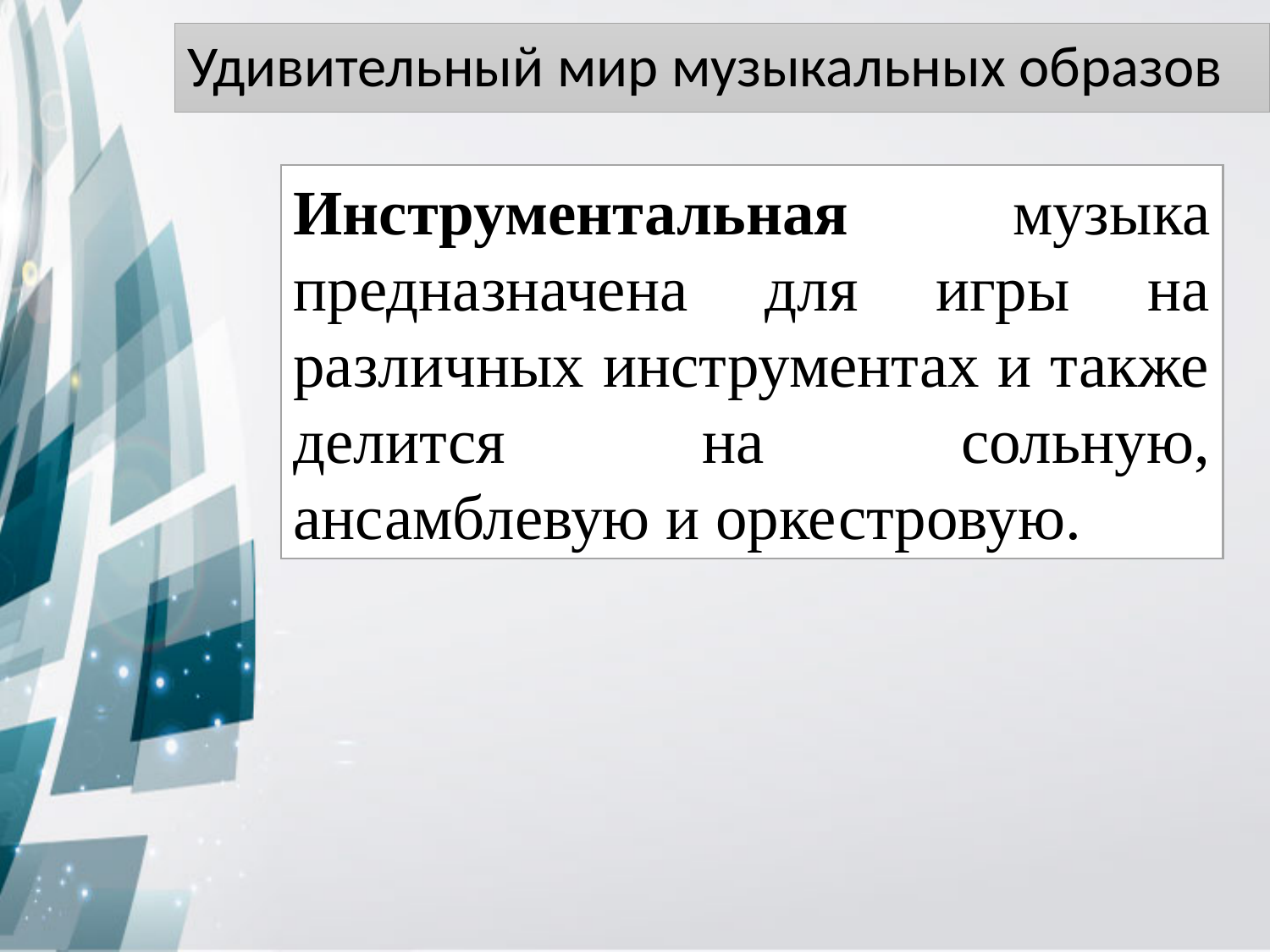

# Удивительный мир музыкальных образов
Инструментальная музыка предназначена для игры на различных инструментах и также делится на сольную, ансамблевую и оркестровую.